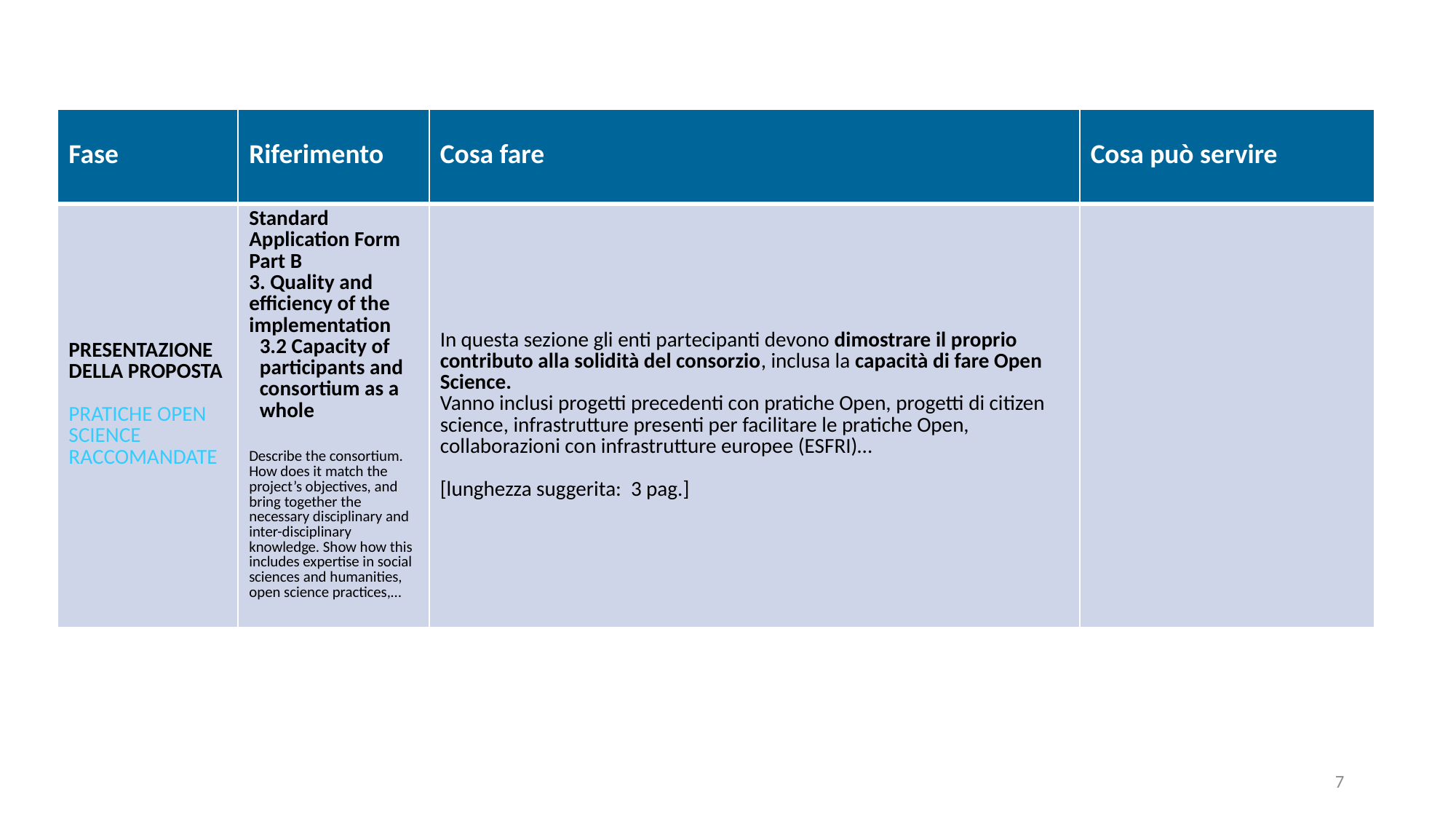

| Fase | Riferimento | Cosa fare | Cosa può servire |
| --- | --- | --- | --- |
| PRESENTAZIONE DELLA PROPOSTA PRATICHE OPEN SCIENCE RACCOMANDATE | Standard Application Form Part B 3. Quality and efficiency of the implementation 3.2 Capacity of participants and consortium as a whole Describe the consortium. How does it match the project’s objectives, and bring together the necessary disciplinary and inter-disciplinary knowledge. Show how this includes expertise in social sciences and humanities, open science practices,… | In questa sezione gli enti partecipanti devono dimostrare il proprio contributo alla solidità del consorzio, inclusa la capacità di fare Open Science. Vanno inclusi progetti precedenti con pratiche Open, progetti di citizen science, infrastrutture presenti per facilitare le pratiche Open, collaborazioni con infrastrutture europee (ESFRI)… [lunghezza suggerita: 3 pag.] |  |
7